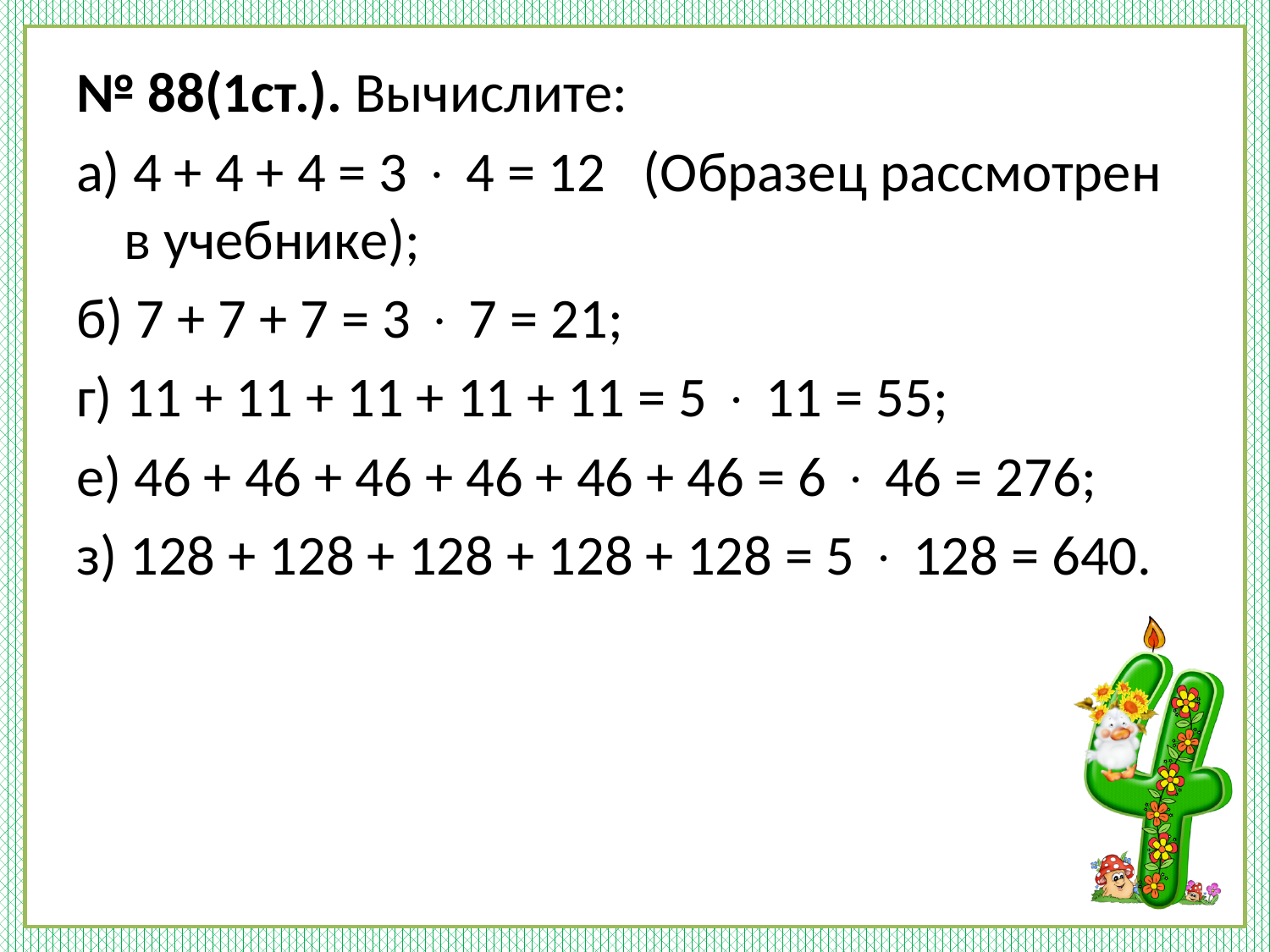

№ 88(1ст.). Вычислите:
а) 4 + 4 + 4 = 3 ⋅ 4 = 12   (Образец рассмотрен в учебнике);
б) 7 + 7 + 7 = 3 ⋅ 7 = 21;
г) 11 + 11 + 11 + 11 + 11 = 5 ⋅ 11 = 55;
е) 46 + 46 + 46 + 46 + 46 + 46 = 6 ⋅ 46 = 276;
з) 128 + 128 + 128 + 128 + 128 = 5 ⋅ 128 = 640.